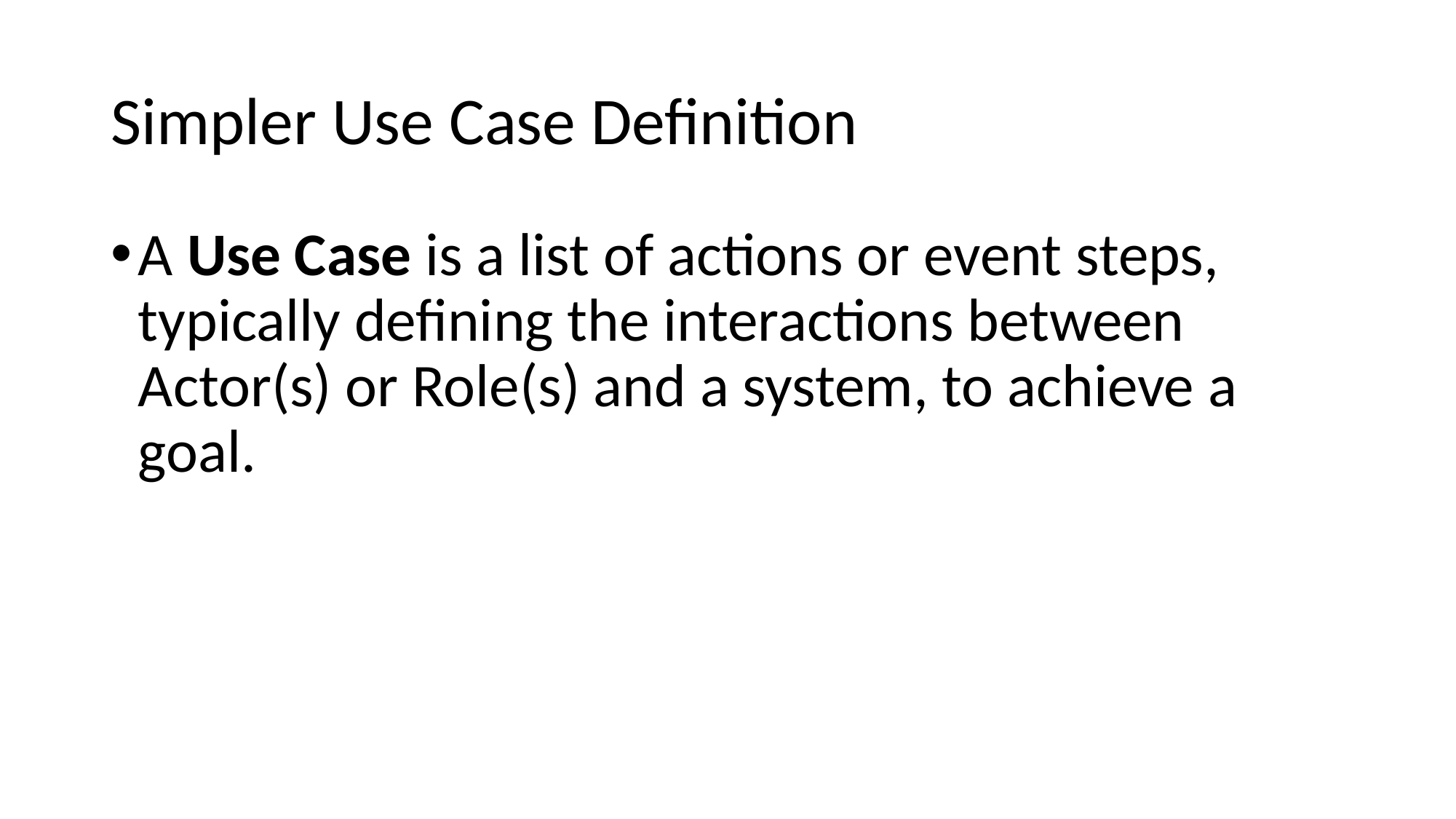

# Simpler Use Case Definition
A Use Case is a list of actions or event steps, typically defining the interactions between Actor(s) or Role(s) and a system, to achieve a goal.